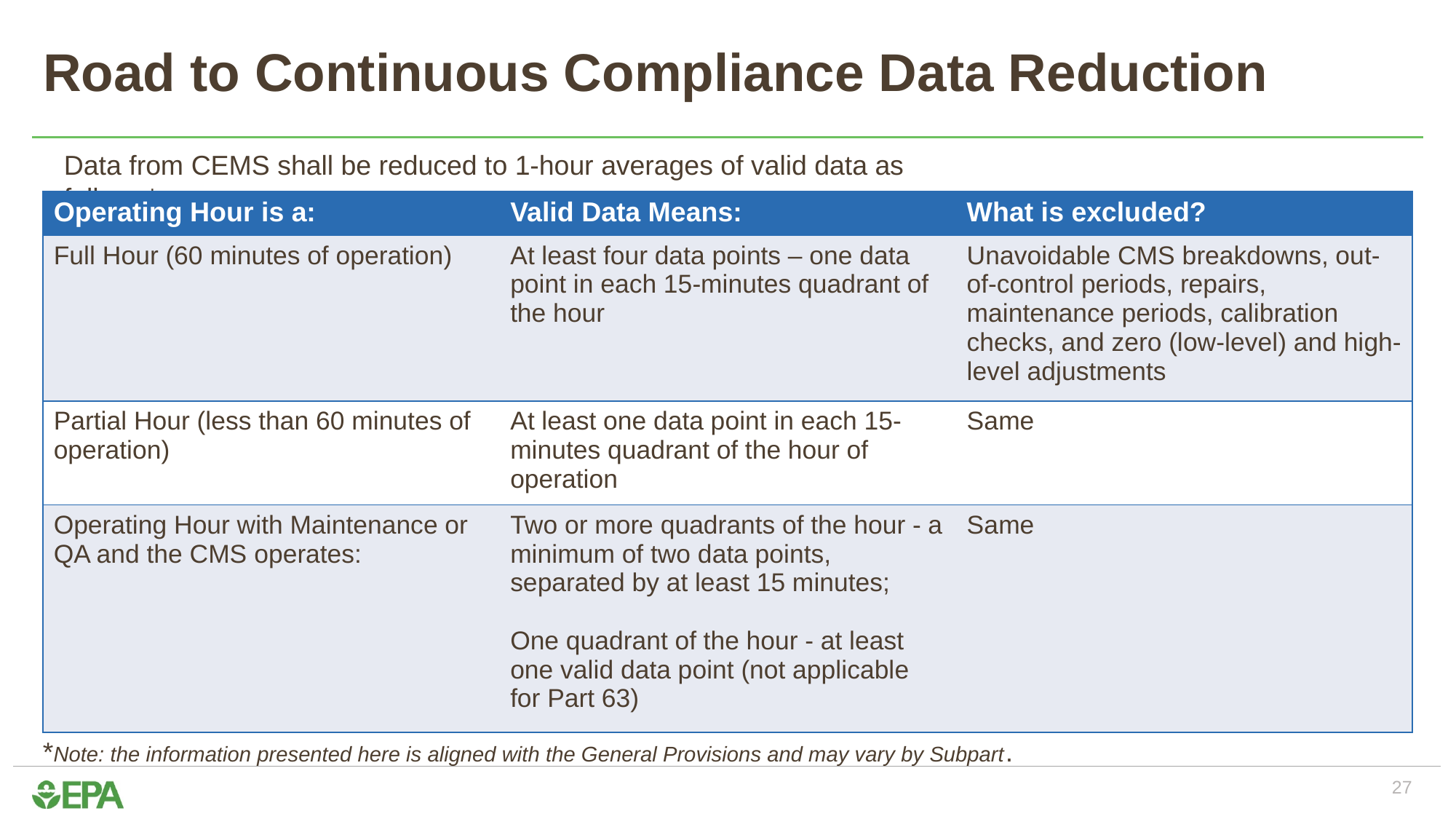

# Road to Continuous Compliance Data Reduction
Data from CEMS shall be reduced to 1-hour averages of valid data as follows*:
| Operating Hour is a: | Valid Data Means: | What is excluded? |
| --- | --- | --- |
| Full Hour (60 minutes of operation) | At least four data points – one data point in each 15-minutes quadrant of the hour | Unavoidable CMS breakdowns, out-of-control periods, repairs, maintenance periods, calibration checks, and zero (low-level) and high-level adjustments |
| Partial Hour (less than 60 minutes of operation) | At least one data point in each 15-minutes quadrant of the hour of operation | Same |
| Operating Hour with Maintenance or QA and the CMS operates: | Two or more quadrants of the hour - a minimum of two data points, separated by at least 15 minutes; One quadrant of the hour - at least one valid data point (not applicable for Part 63) | Same |
*Note: the information presented here is aligned with the General Provisions and may vary by Subpart.
27